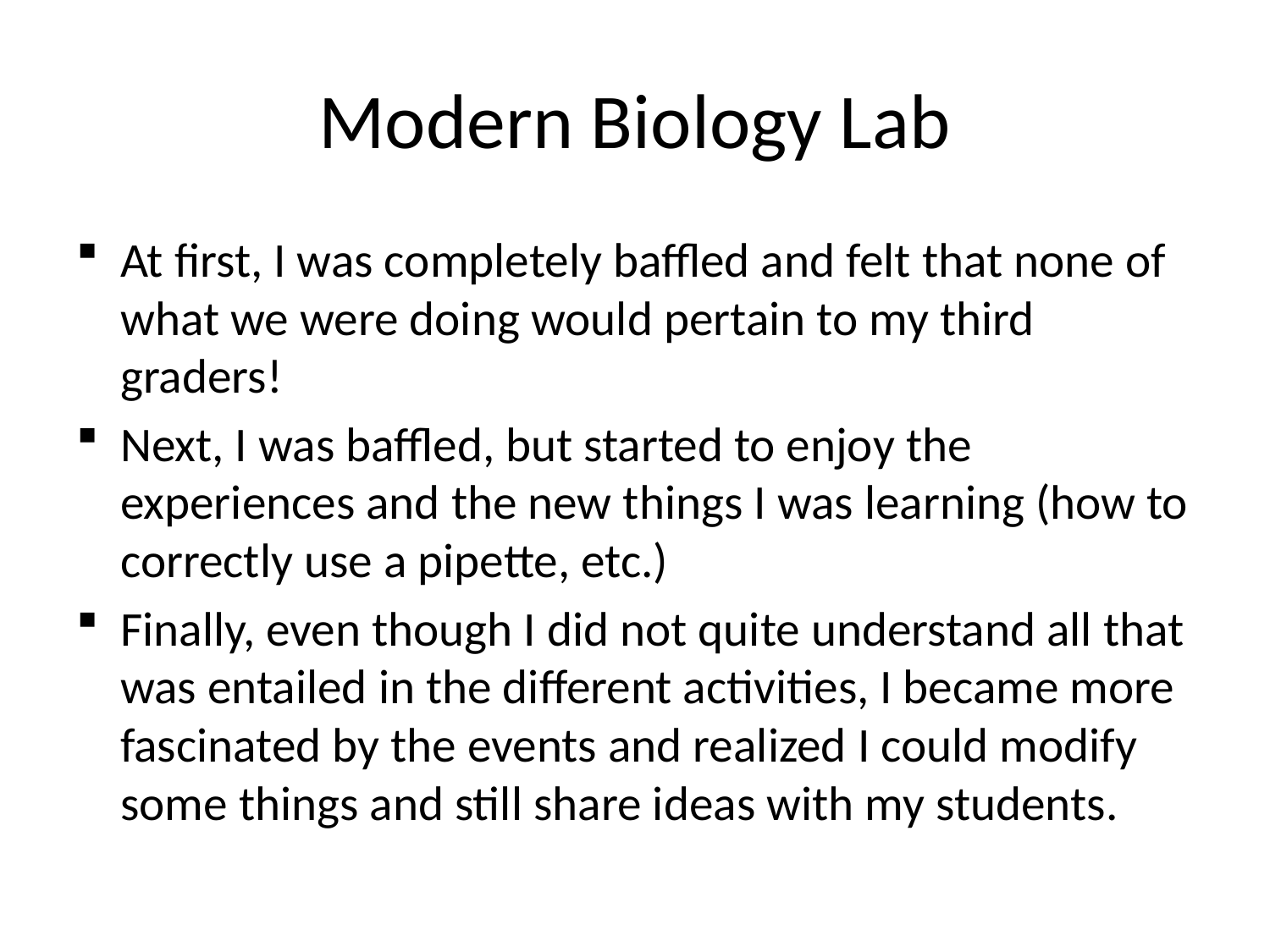

# Modern Biology Lab
At first, I was completely baffled and felt that none of what we were doing would pertain to my third graders!
Next, I was baffled, but started to enjoy the experiences and the new things I was learning (how to correctly use a pipette, etc.)
Finally, even though I did not quite understand all that was entailed in the different activities, I became more fascinated by the events and realized I could modify some things and still share ideas with my students.